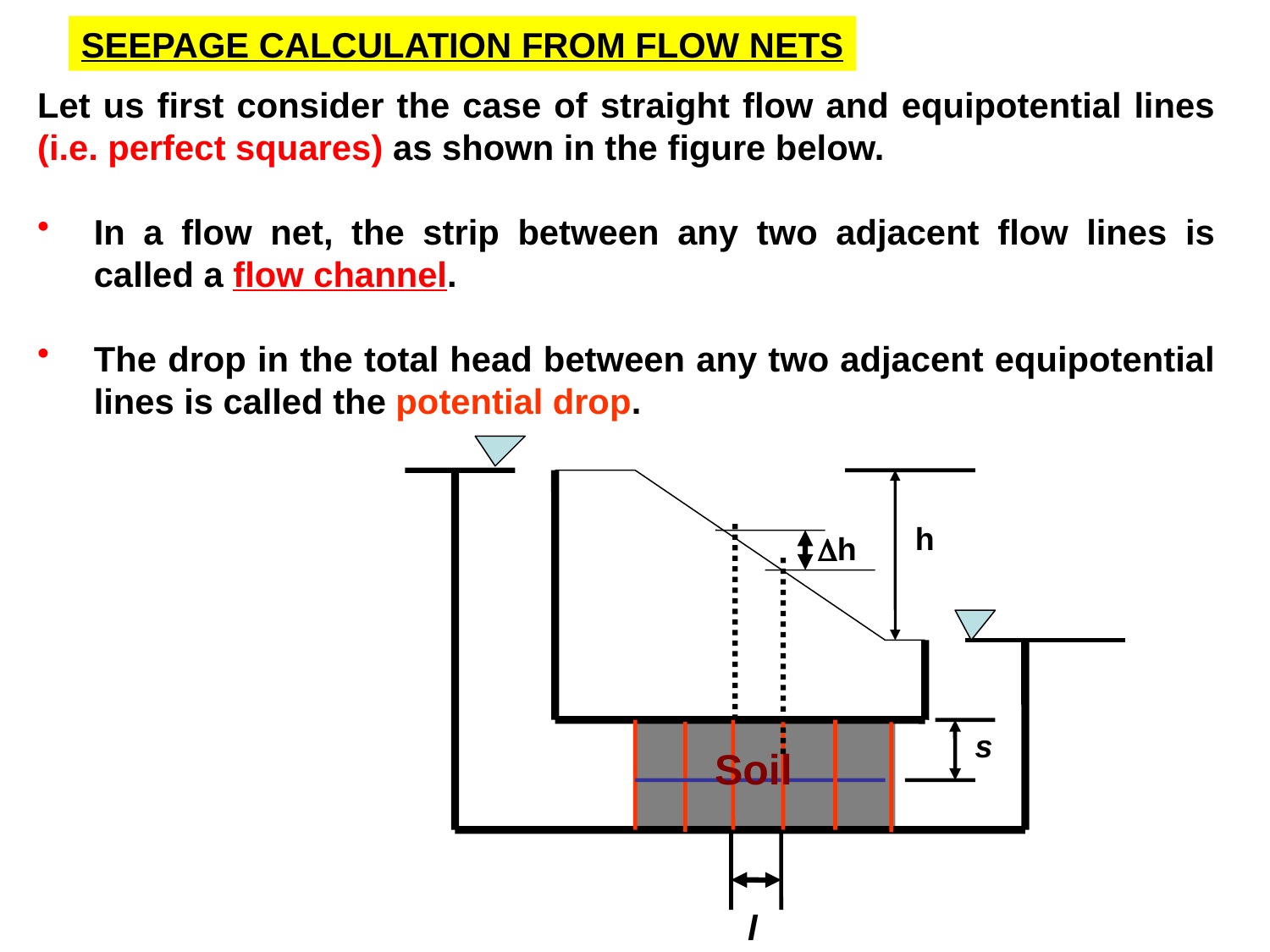

SEEPAGE CALCULATION FROM FLOW NETS
Let us first consider the case of straight flow and equipotential lines (i.e. perfect squares) as shown in the figure below.

In a flow net, the strip between any two adjacent flow lines is called a flow channel.

The drop in the total head between any two adjacent equipotential lines is called the potential drop.

h

Δh

s

Soil

l